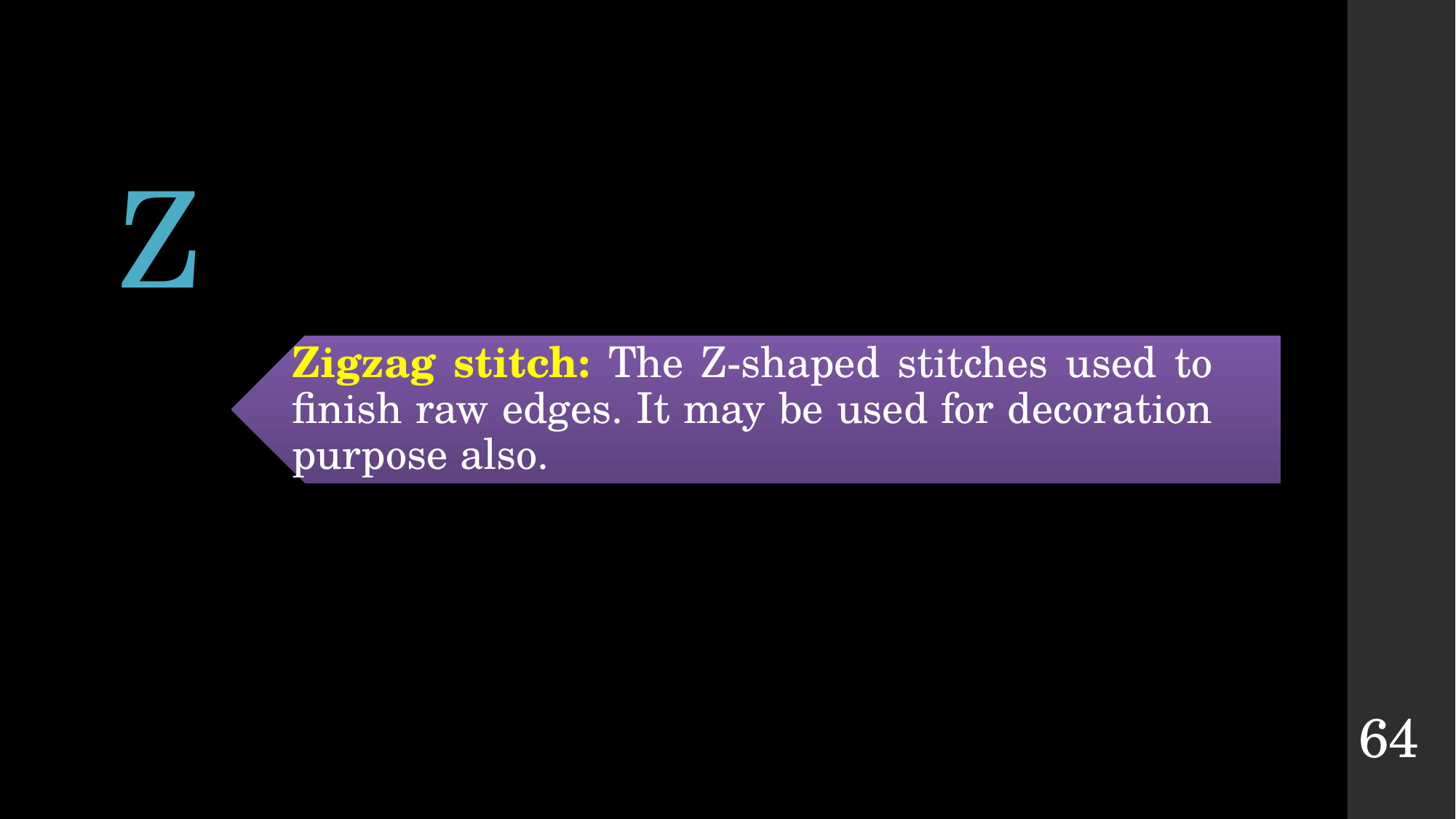

Z
Zigzag stitch: The Z-shaped stitches used to finish raw edges. It may be used for decoration purpose also.
64